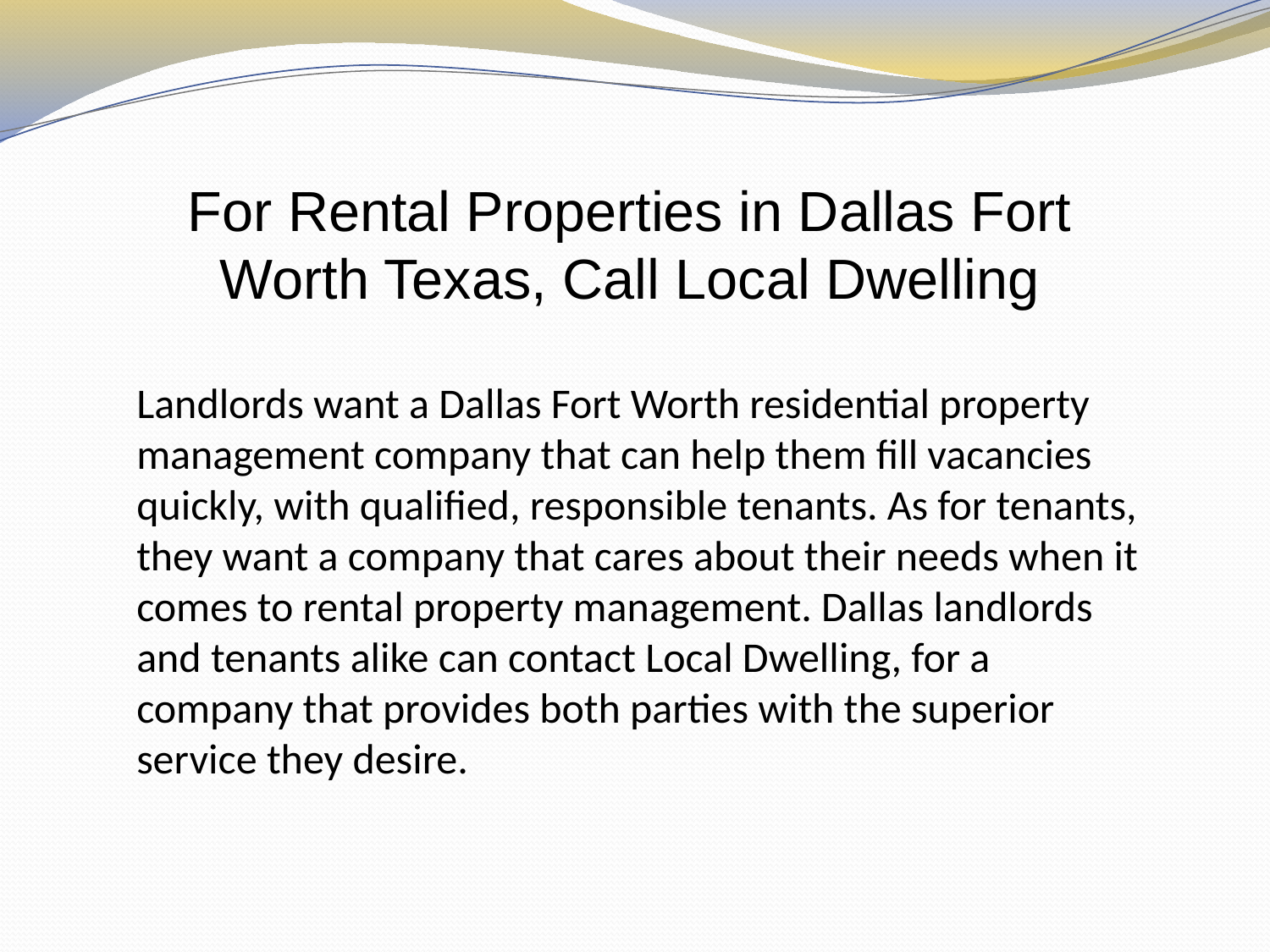

For Rental Properties in Dallas Fort Worth Texas, Call Local Dwelling
Landlords want a Dallas Fort Worth residential property management company that can help them fill vacancies quickly, with qualified, responsible tenants. As for tenants, they want a company that cares about their needs when it comes to rental property management. Dallas landlords and tenants alike can contact Local Dwelling, for a company that provides both parties with the superior service they desire.